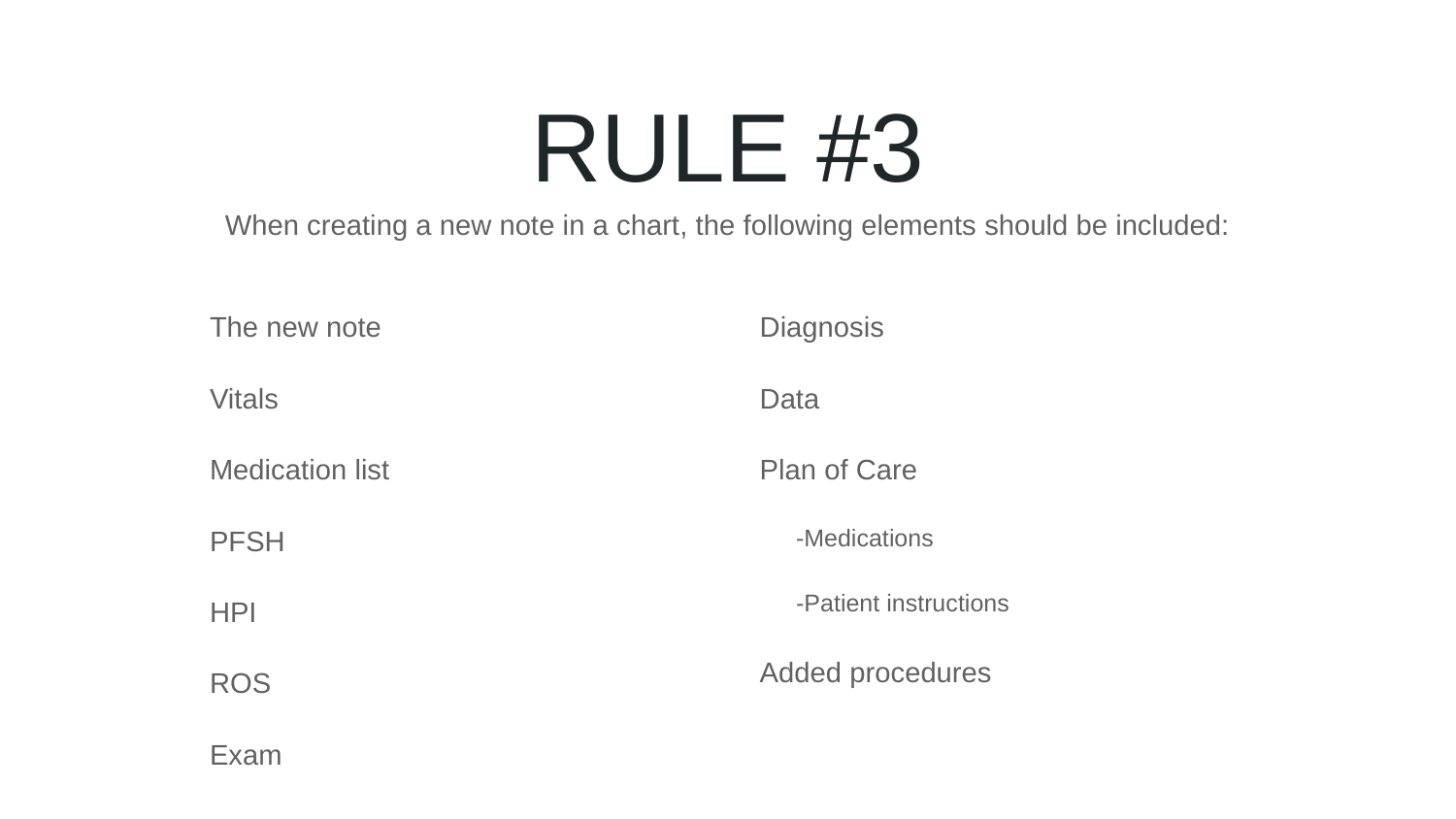

# RULE #3
When creating a new note in a chart, the following elements should be included:

The new note
Vitals
Medication list
PFSH
HPI
ROS
Exam

Diagnosis
Data
Plan of Care
	-Medications
	-Patient instructions
Added procedures